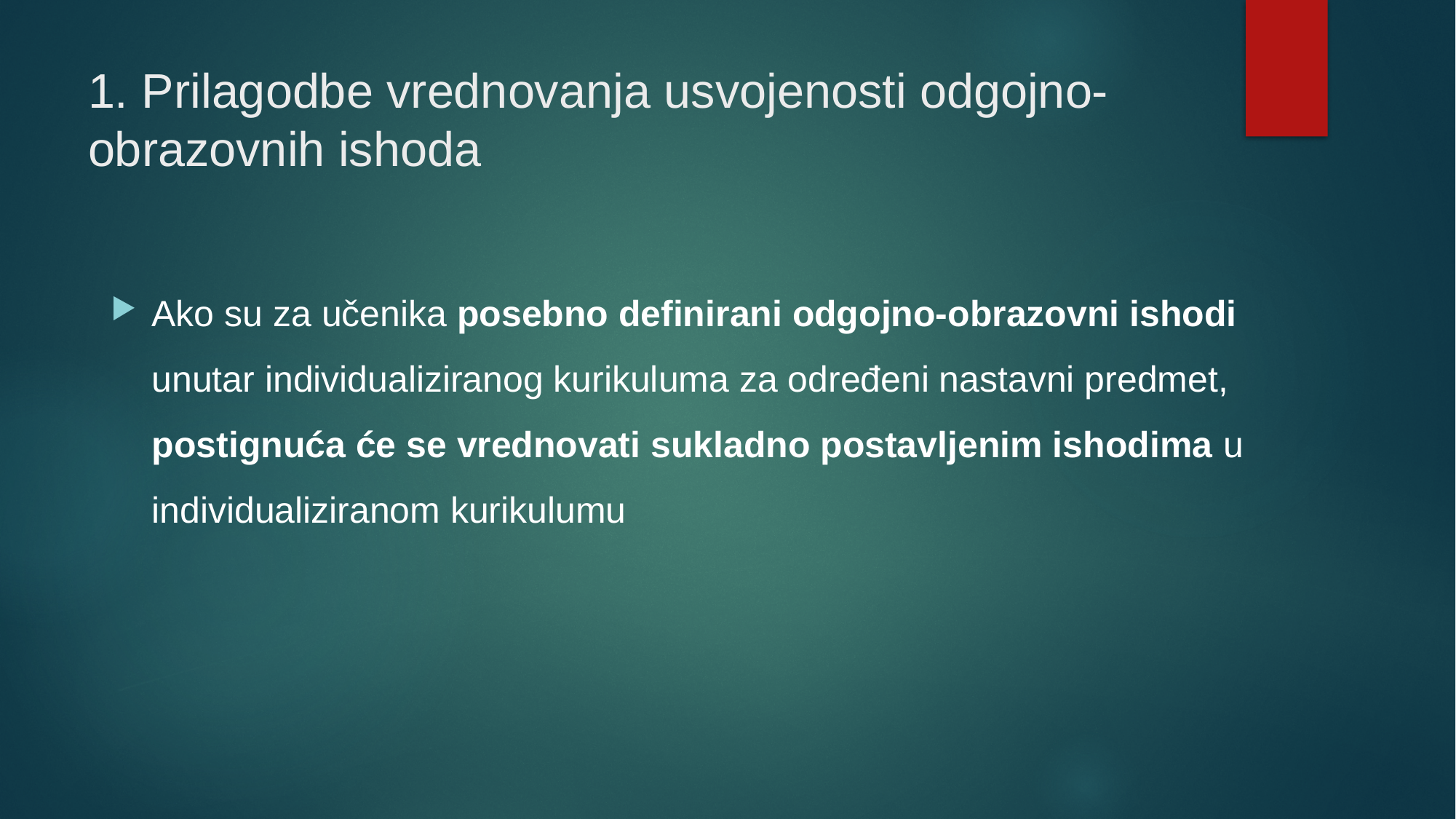

# 1. Prilagodbe vrednovanja usvojenosti odgojno-obrazovnih ishoda
Ako su za učenika posebno definirani odgojno-obrazovni ishodi unutar individualiziranog kurikuluma za određeni nastavni predmet, postignuća će se vrednovati sukladno postavljenim ishodima u individualiziranom kurikulumu